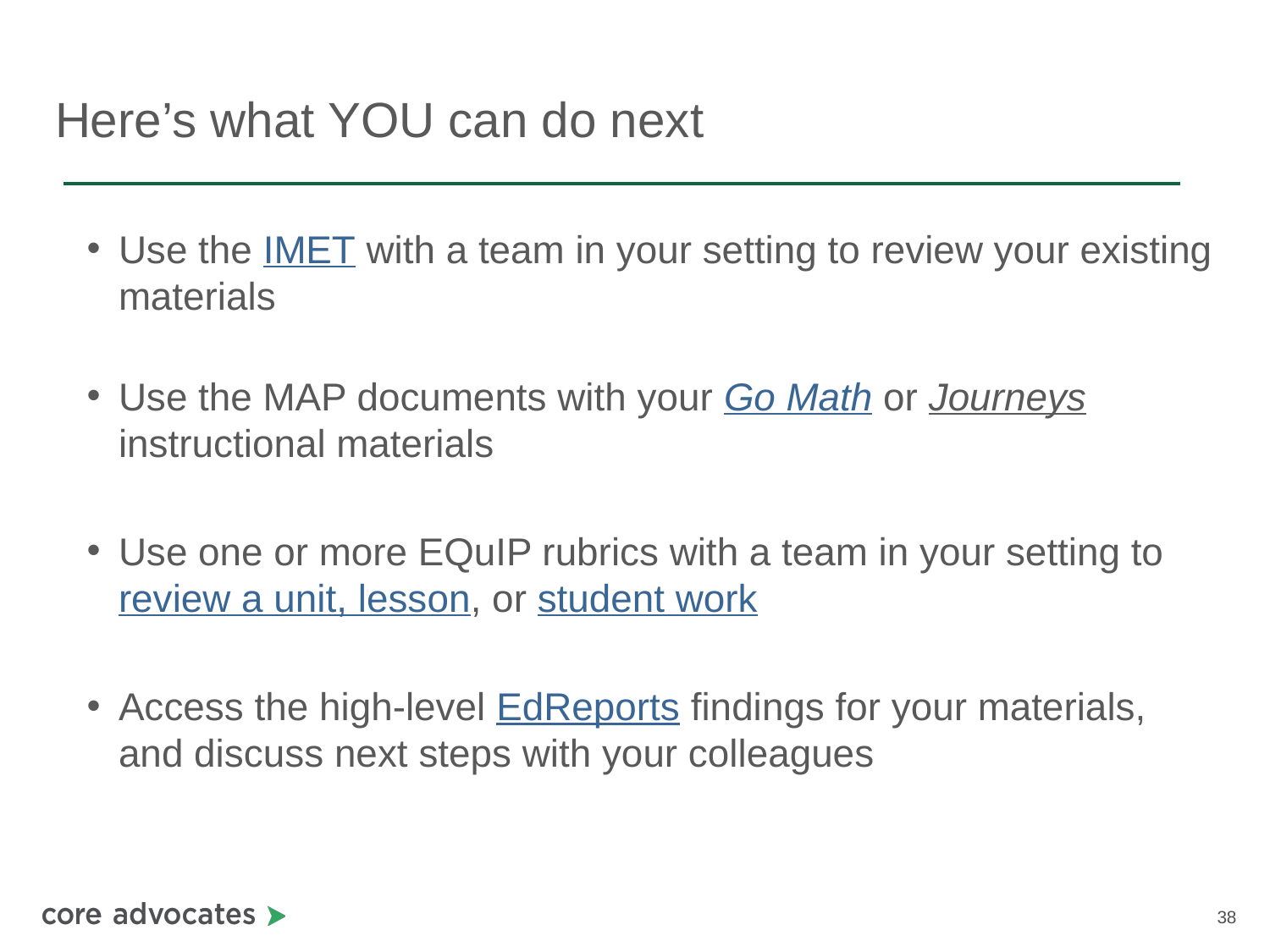

# Here’s what YOU can do next
Use the IMET with a team in your setting to review your existing materials

Use the MAP documents with your Go Math or Journeys instructional materials

Use one or more EQuIP rubrics with a team in your setting to review a unit, lesson, or student work

Access the high-level EdReports findings for your materials, and discuss next steps with your colleagues